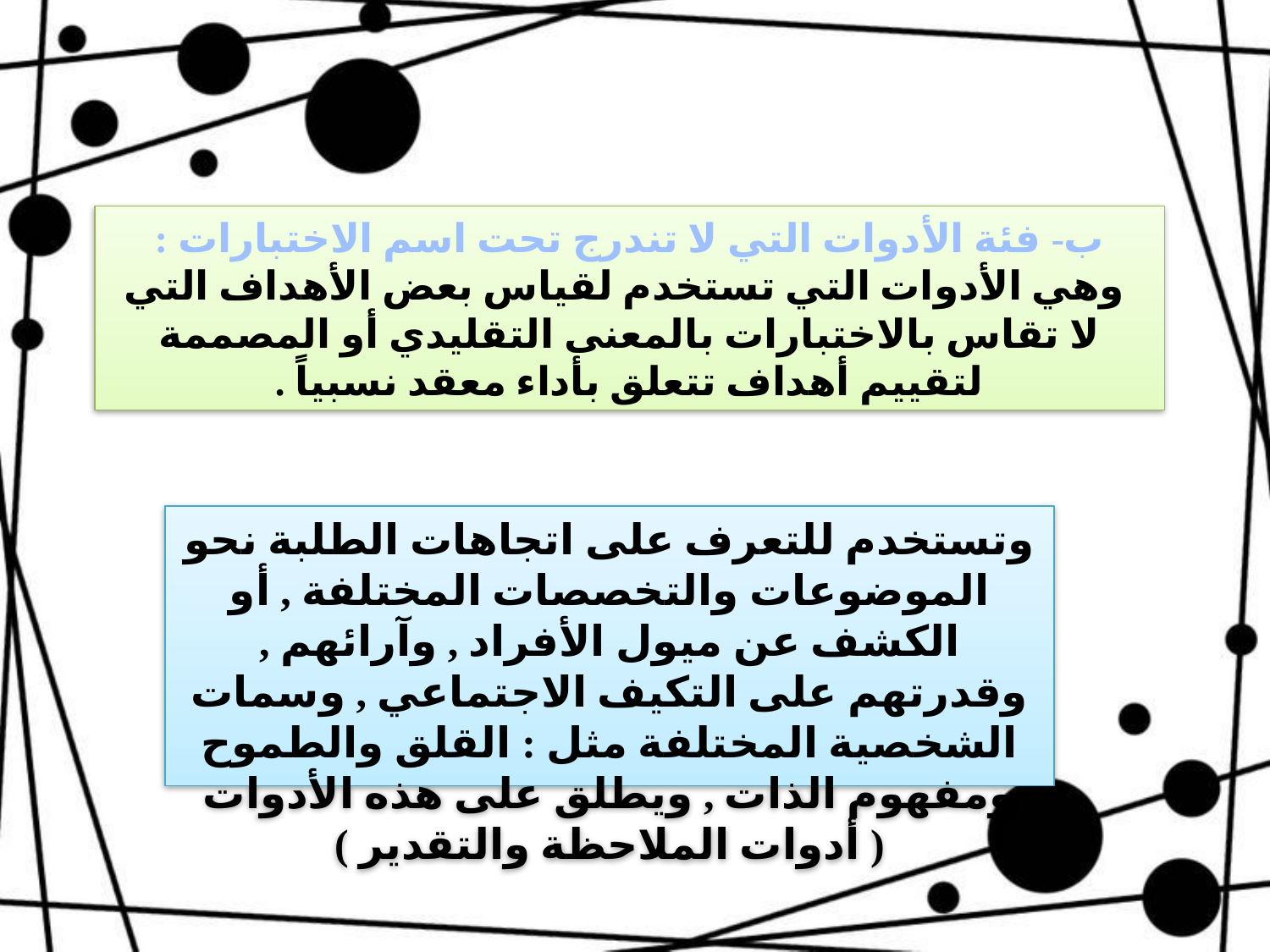

# ب- فئة الأدوات التي لا تندرج تحت اسم الاختبارات : وهي الأدوات التي تستخدم لقياس بعض الأهداف التي لا تقاس بالاختبارات بالمعنى التقليدي أو المصممة لتقييم أهداف تتعلق بأداء معقد نسبياً .
وتستخدم للتعرف على اتجاهات الطلبة نحو الموضوعات والتخصصات المختلفة , أو الكشف عن ميول الأفراد , وآرائهم , وقدرتهم على التكيف الاجتماعي , وسمات الشخصية المختلفة مثل : القلق والطموح ومفهوم الذات , ويطلق على هذه الأدوات ( أدوات الملاحظة والتقدير )